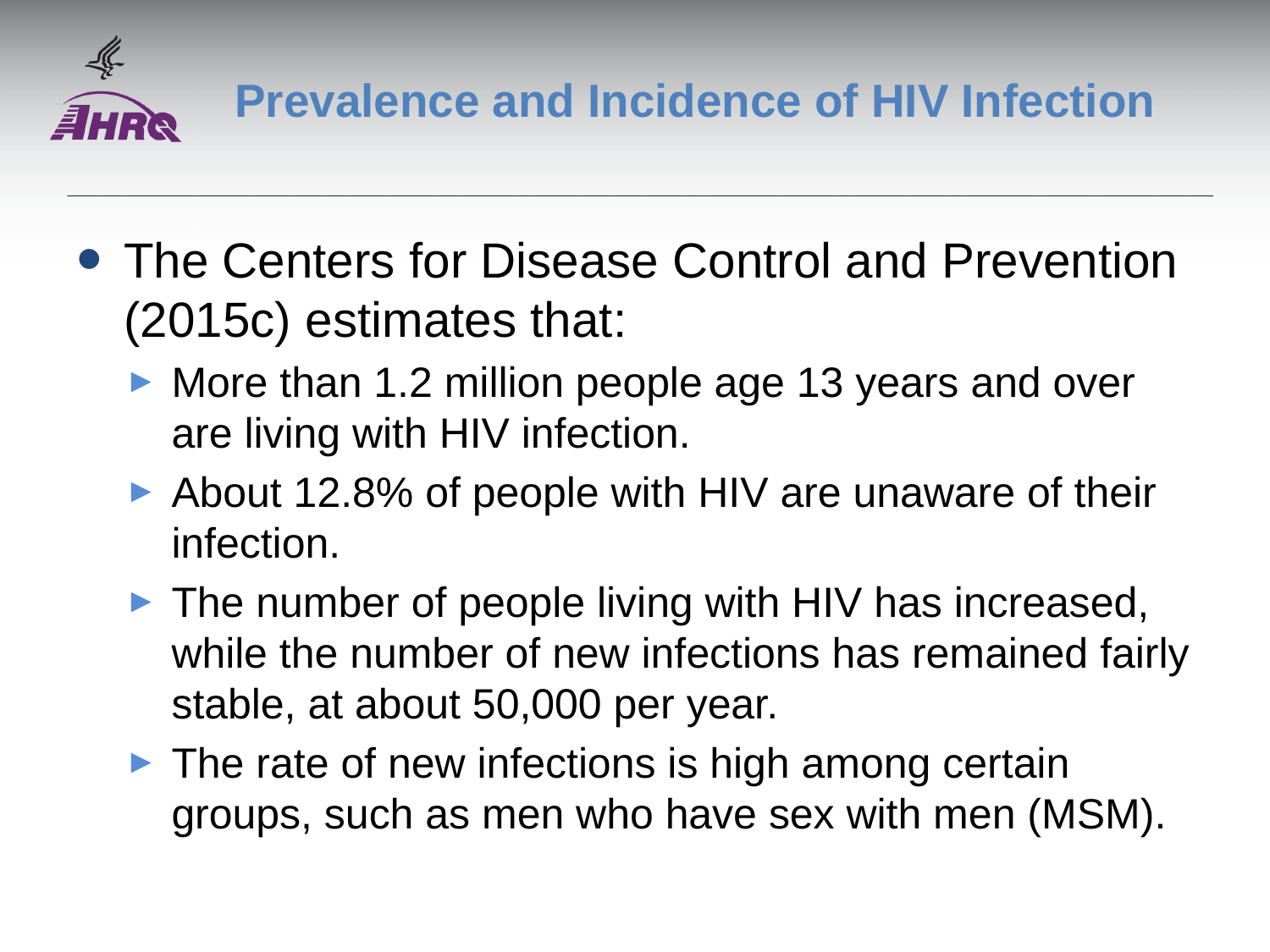

# Prevalence and Incidence of HIV Infection
The Centers for Disease Control and Prevention (2015c) estimates that:
More than 1.2 million people age 13 years and over are living with HIV infection.
About 12.8% of people with HIV are unaware of their infection.
The number of people living with HIV has increased, while the number of new infections has remained fairly stable, at about 50,000 per year.
The rate of new infections is high among certain groups, such as men who have sex with men (MSM).